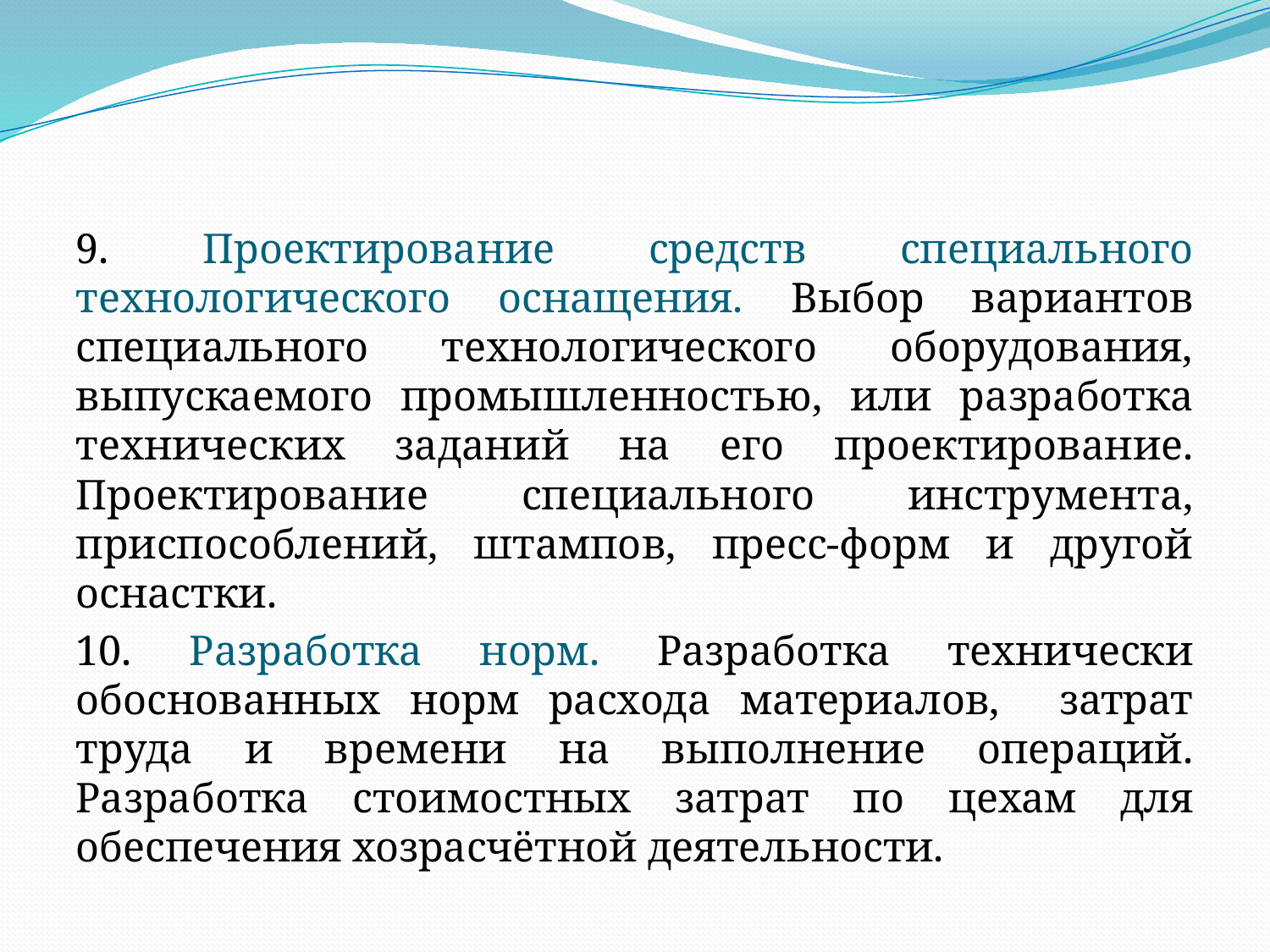

9. Проектирование средств специального технологического оснащения. Выбор вариантов специального технологического оборудования, выпускаемого промышленностью, или разработка технических заданий на его проектирование. Проектирование специального инструмента, приспособлений, штампов, пресс-форм и другой оснастки.
10. Разработка норм. Разработка технически обоснованных норм расхода материалов,  затрат труда и времени на выполнение операций. Разработка стоимостных затрат по цехам для обеспечения хозрасчётной деятельности.